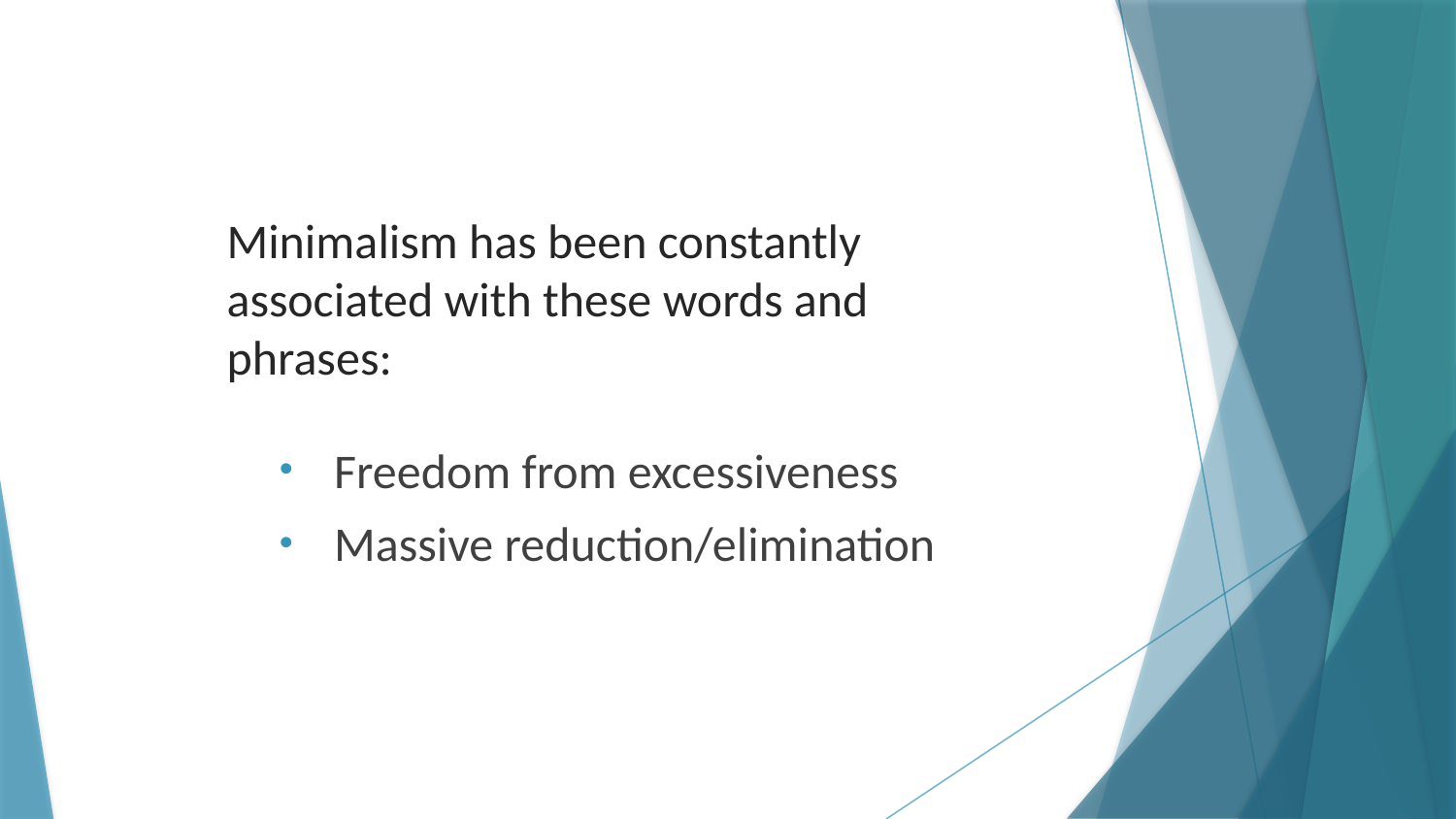

Minimalism has been constantly associated with these words and phrases:
Freedom from excessiveness
Massive reduction/elimination